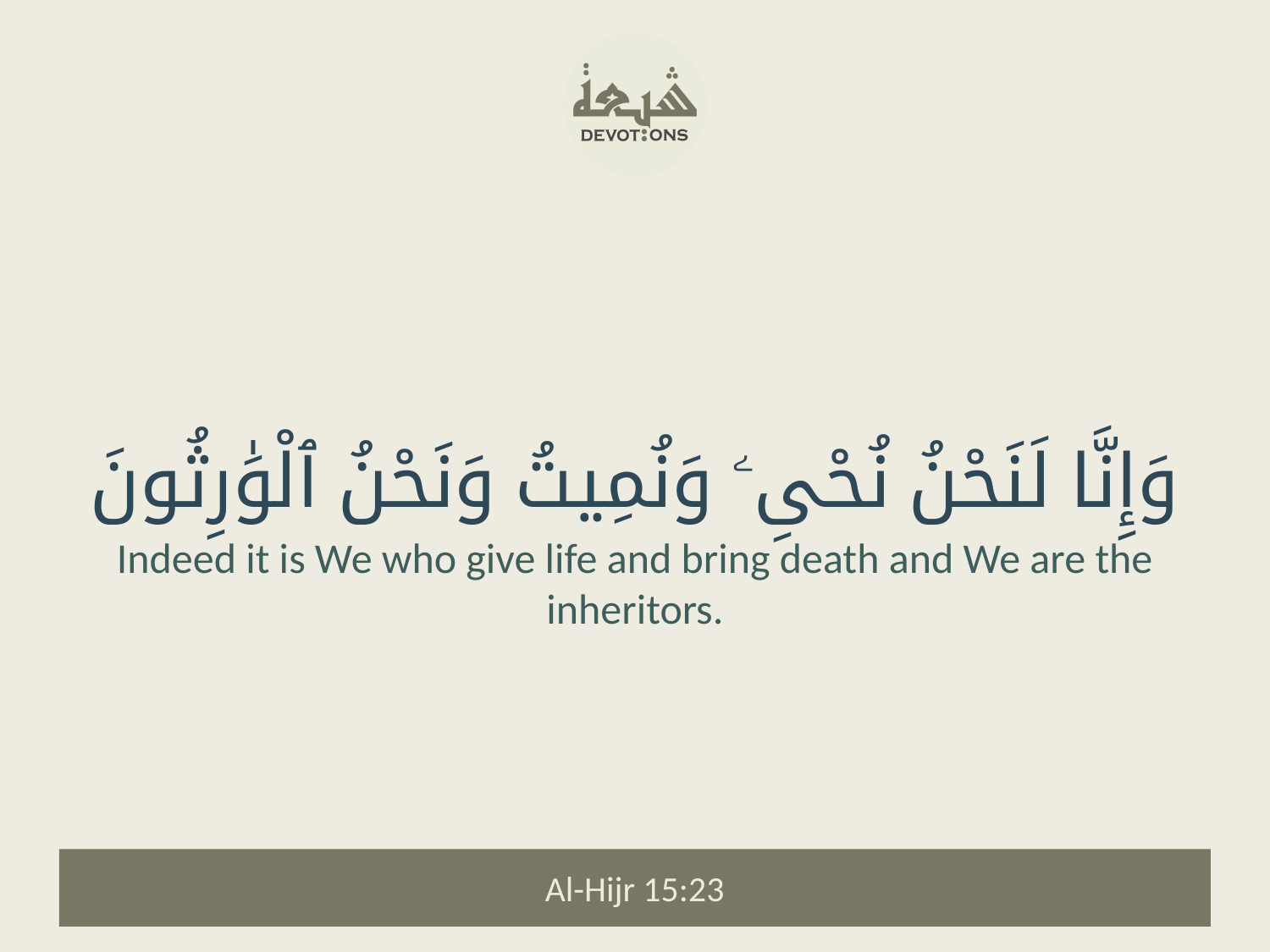

وَإِنَّا لَنَحْنُ نُحْىِۦ وَنُمِيتُ وَنَحْنُ ٱلْوَٰرِثُونَ
Indeed it is We who give life and bring death and We are the inheritors.
Al-Hijr 15:23